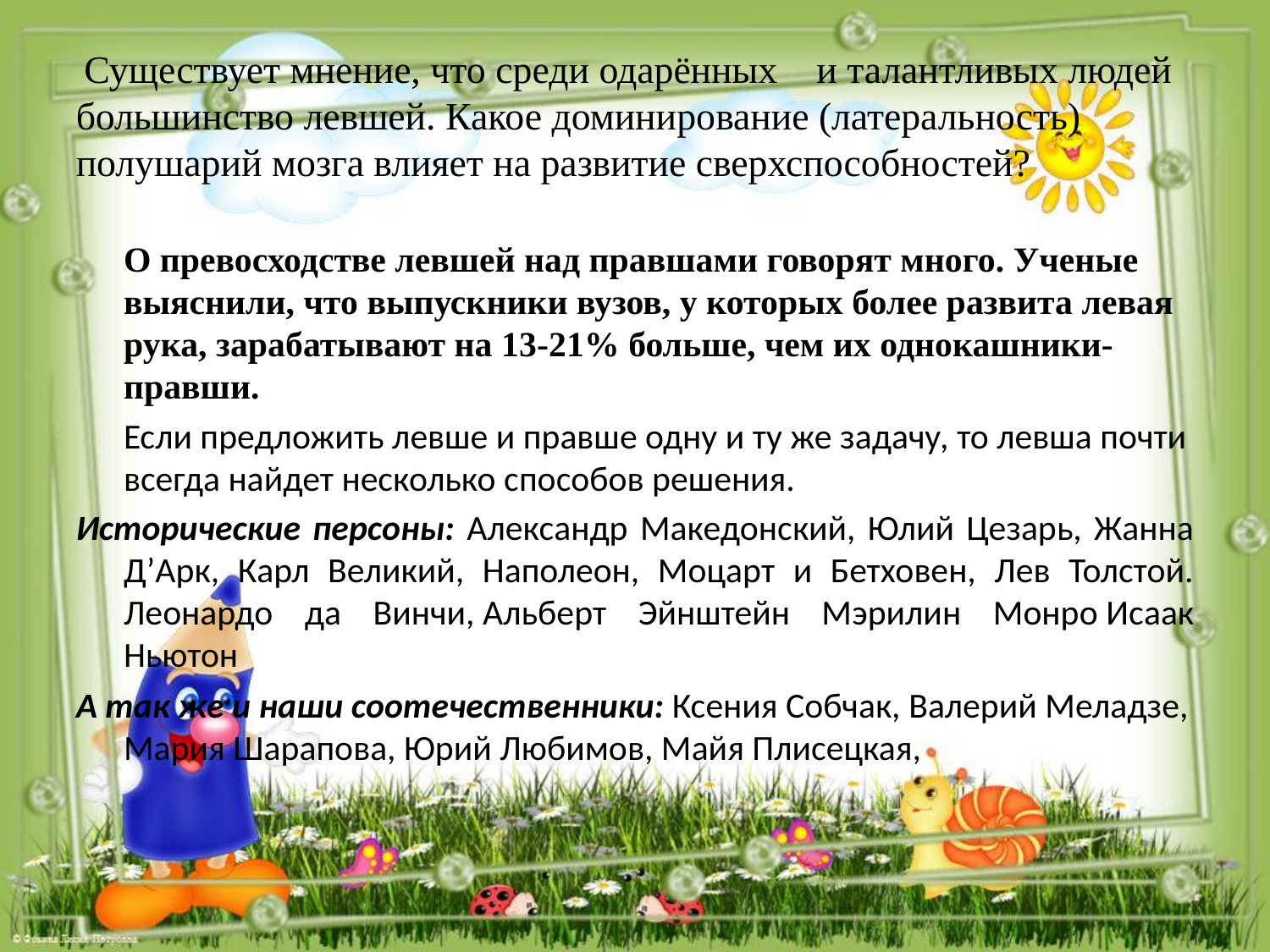

# Существует мнение, что среди одарённых    и талантливых людей большинство левшей. Какое доминирование (латеральность) полушарий мозга влияет на развитие сверхспособностей?

	О превосходстве левшей над правшами говорят много. Ученые выяснили, что выпускники вузов, у которых более развита левая рука, зарабатывают на 13-21% больше, чем их однокашники-правши.
 	Если предложить левше и правше одну и ту же задачу, то левша почти всегда найдет несколько способов решения.
Исторические персоны: Александр Македонский, Юлий Цезарь, Жанна Д’Арк, Карл Великий, Наполеон, Моцарт и Бетховен, Лев Толстой. Леонардо да Винчи, Альберт Эйнштейн Мэрилин Монро Исаак Ньютон
А так же и наши соотечественники: Ксения Собчак, Валерий Меладзе, Мария Шарапова, Юрий Любимов, Майя Плисецкая,